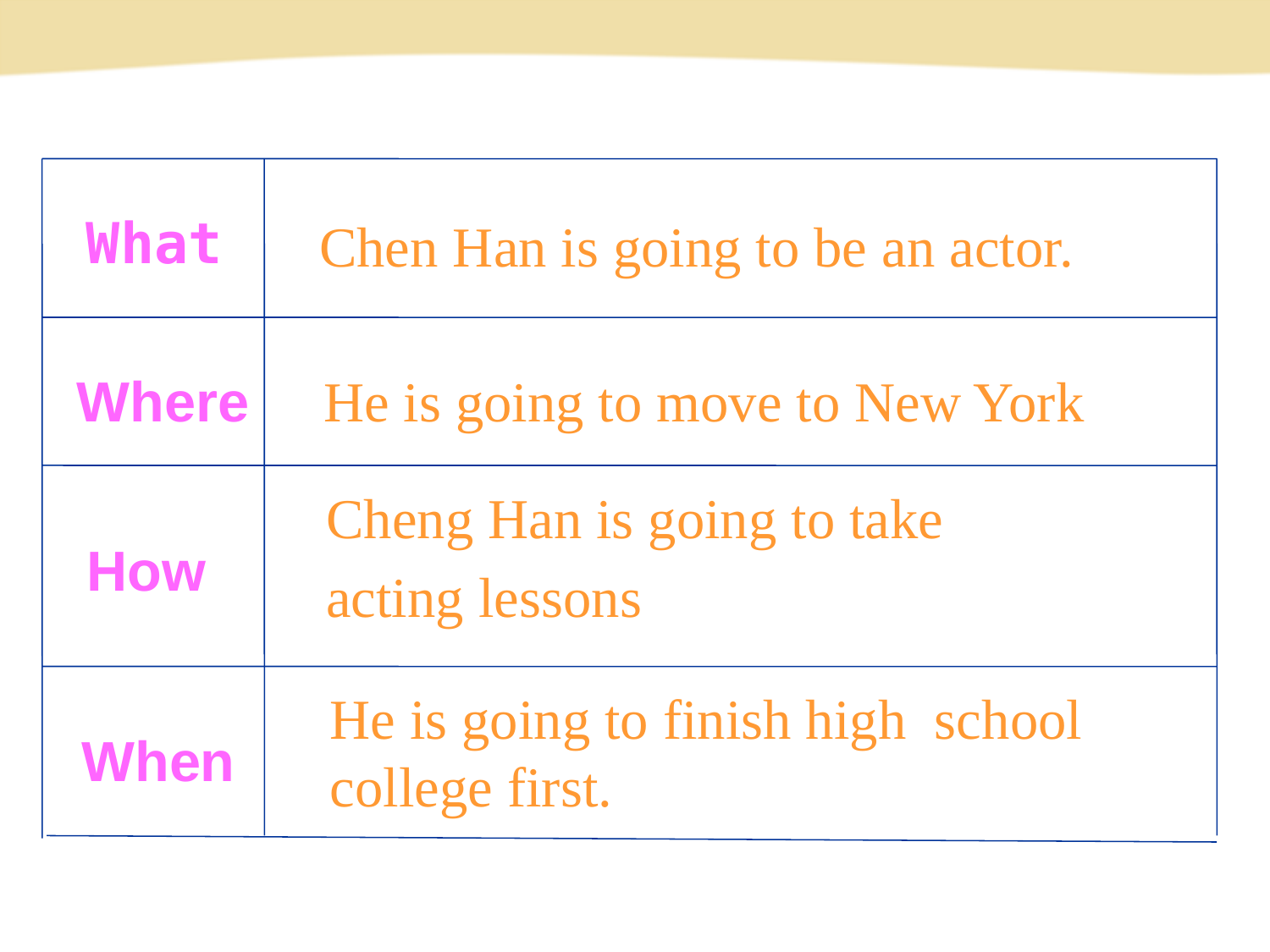

What
Chen Han is going to be an actor.

Where
He is going to move to New York

Cheng Han is going to take
acting lessons
How

He is going to finish high  school college first.
 When